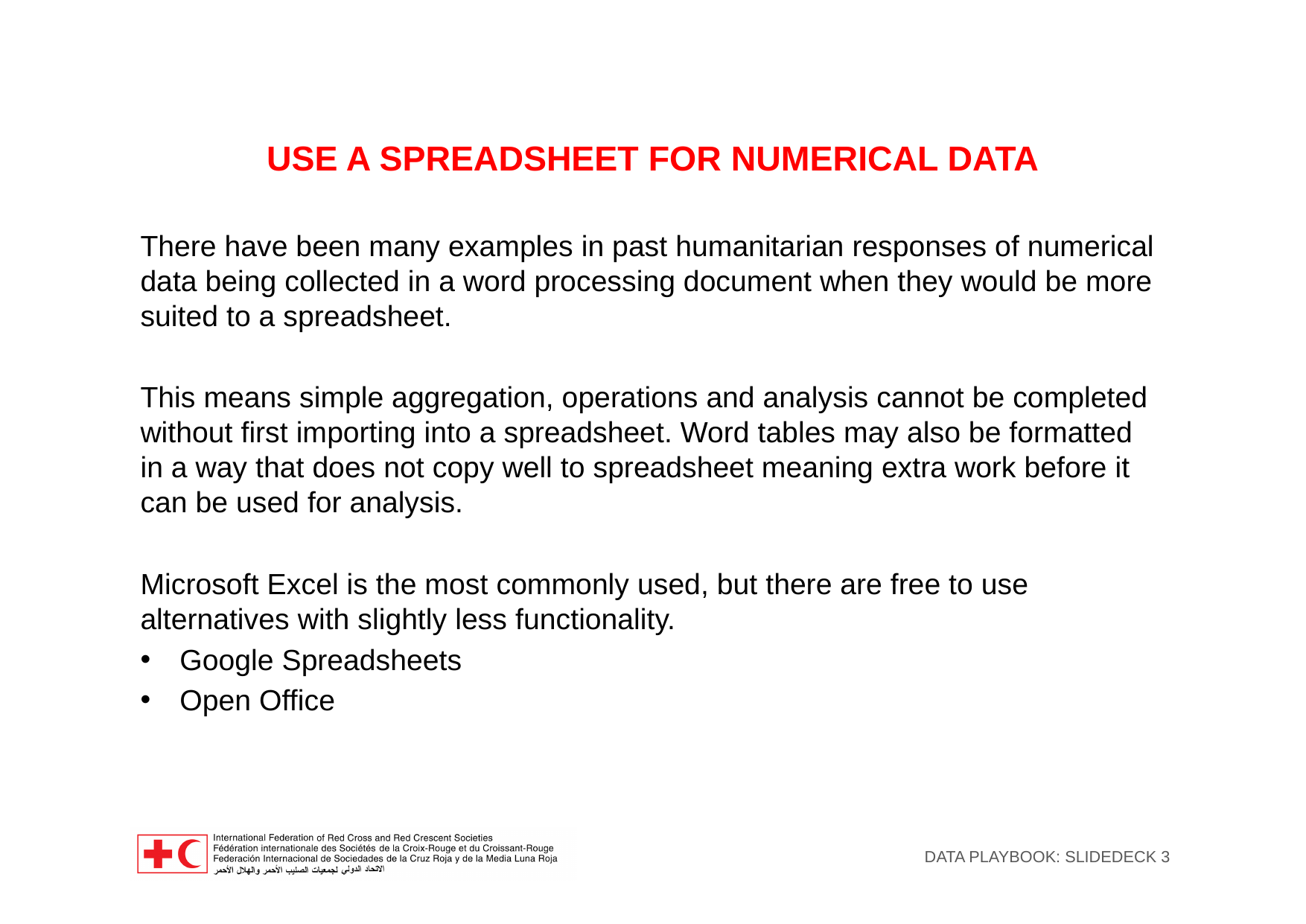

USE A SPREADSHEET FOR NUMERICAL DATA
There have been many examples in past humanitarian responses of numerical data being collected in a word processing document when they would be more suited to a spreadsheet.

This means simple aggregation, operations and analysis cannot be completed without first importing into a spreadsheet. Word tables may also be formatted in a way that does not copy well to spreadsheet meaning extra work before it can be used for analysis.

Microsoft Excel is the most commonly used, but there are free to use alternatives with slightly less functionality.
Google Spreadsheets
Open Office